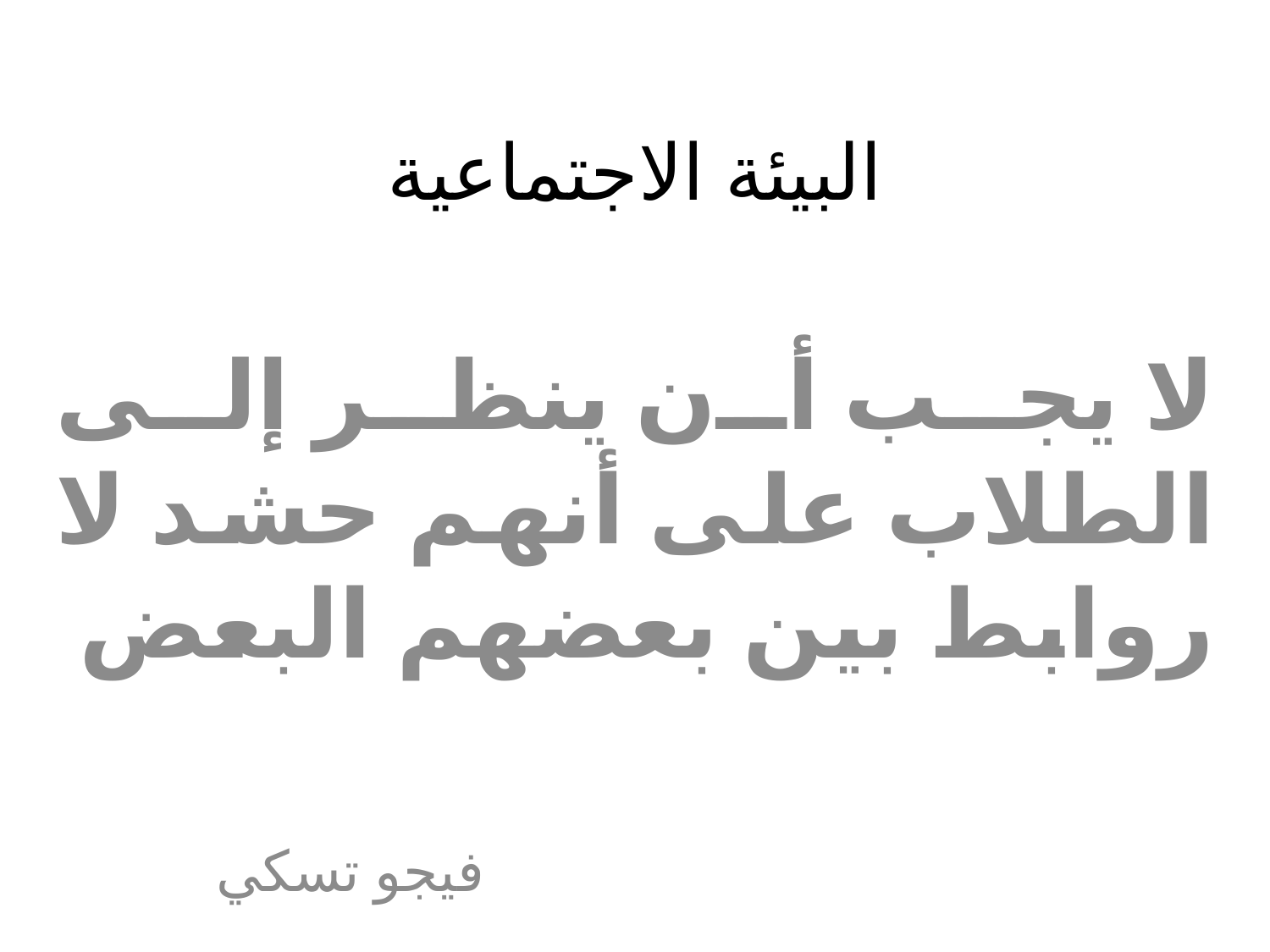

# البيئة الاجتماعية
لا يجب أن ينظر إلى الطلاب على أنهم حشد لا روابط بين بعضهم البعض

                                       فيجو تسكي